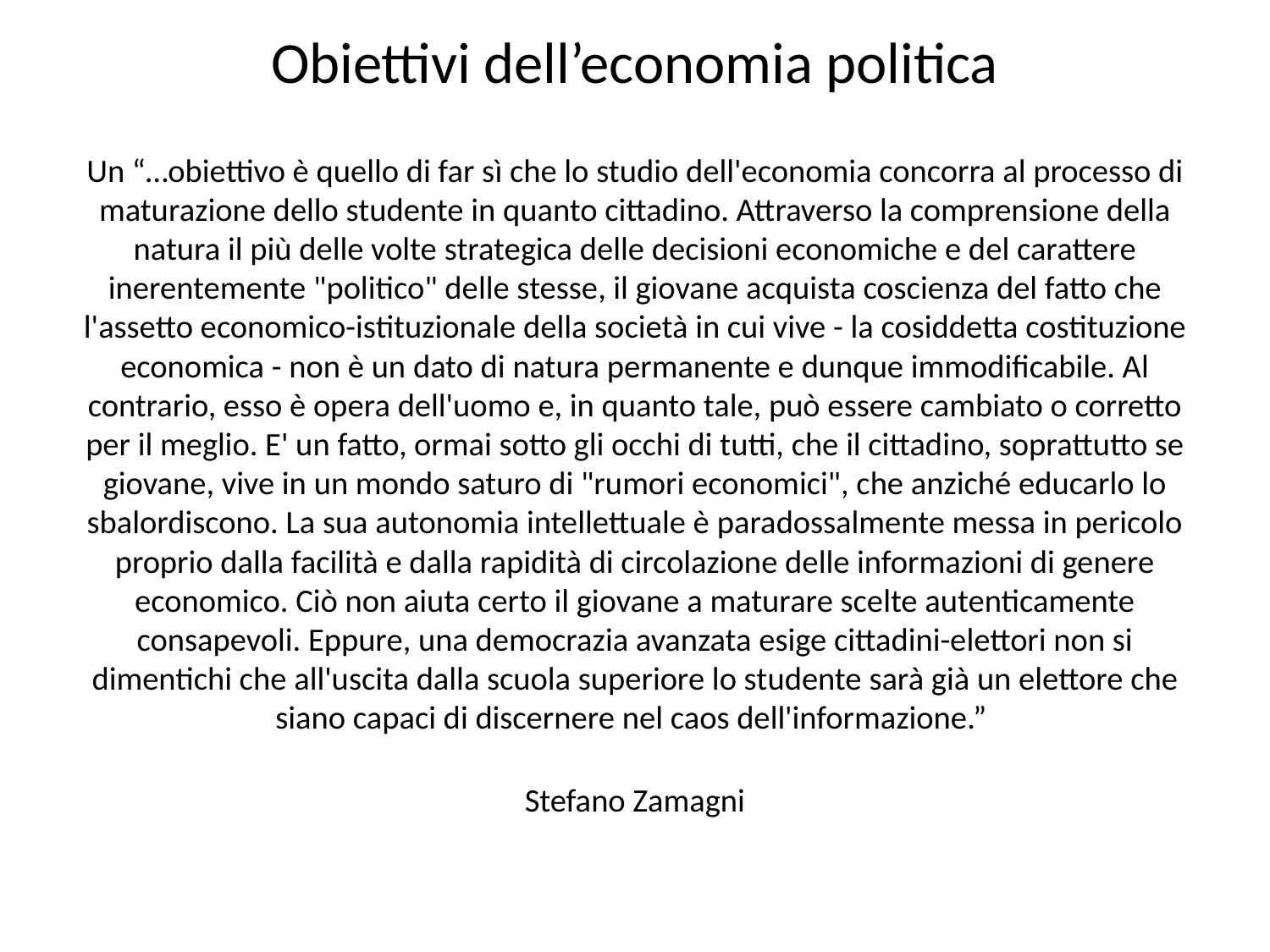

# Obiettivi dell’economia politica
Un “…obiettivo è quello di far sì che lo studio dell'economia concorra al processo di maturazione dello studente in quanto cittadino. Attraverso la comprensione della natura il più delle volte strategica delle decisioni economiche e del carattere inerentemente "politico" delle stesse, il giovane acquista coscienza del fatto che l'assetto economico-istituzionale della società in cui vive - la cosiddetta costituzione economica - non è un dato di natura permanente e dunque immodificabile. Al contrario, esso è opera dell'uomo e, in quanto tale, può essere cambiato o corretto per il meglio. E' un fatto, ormai sotto gli occhi di tutti, che il cittadino, soprattutto se giovane, vive in un mondo saturo di "rumori economici", che anziché educarlo lo sbalordiscono. La sua autonomia intellettuale è paradossalmente messa in pericolo proprio dalla facilità e dalla rapidità di circolazione delle informazioni di genere economico. Ciò non aiuta certo il giovane a maturare scelte autenticamente consapevoli. Eppure, una democrazia avanzata esige cittadini-elettori non si dimentichi che all'uscita dalla scuola superiore lo studente sarà già un elettore che siano capaci di discernere nel caos dell'informazione.”

Stefano Zamagni